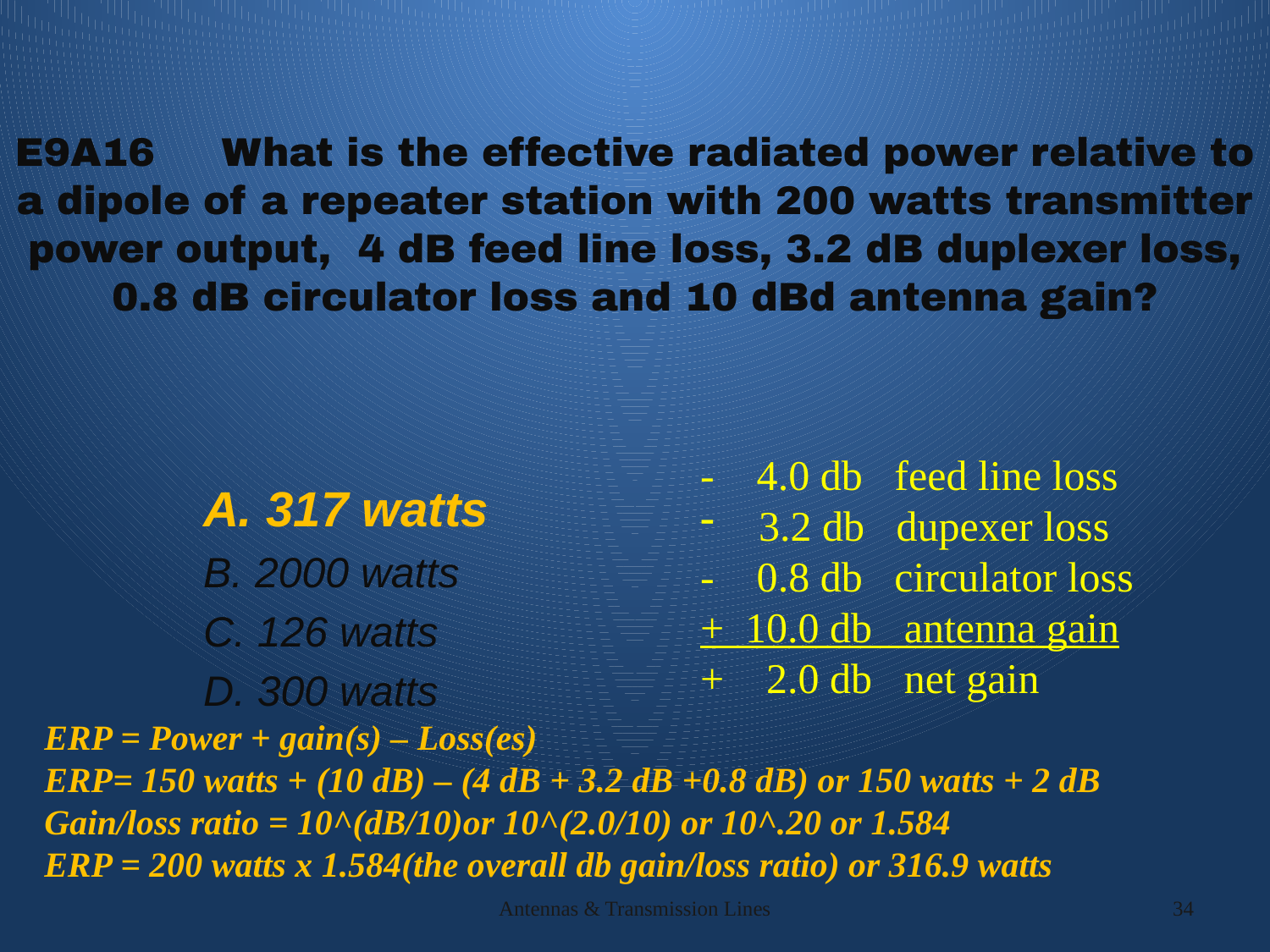

# E9A16     What is the effective radiated power relative to a dipole of a repeater station with 200 watts transmitter power output,  4 dB feed line loss, 3.2 dB duplexer loss, 0.8 dB circulator loss and 10 dBd antenna gain?

-    4.0 db   feed line loss
 3.2 db   dupexer loss
-    0.8 db   circulator loss
+  10.0 db   antenna gain
+    2.0 db   net gain

A. 317 watts
B. 2000 watts
C. 126 watts
D. 300 watts

ERP = Power + gain(s) – Loss(es)
ERP= 150 watts + (10 dB) – (4 dB + 3.2 dB +0.8 dB) or 150 watts + 2 dB
Gain/loss ratio = 10^(dB/10)or 10^(2.0/10) or 10^.20 or 1.584
ERP = 200 watts x 1.584(the overall db gain/loss ratio) or 316.9 watts
Antennas & Transmission Lines
34